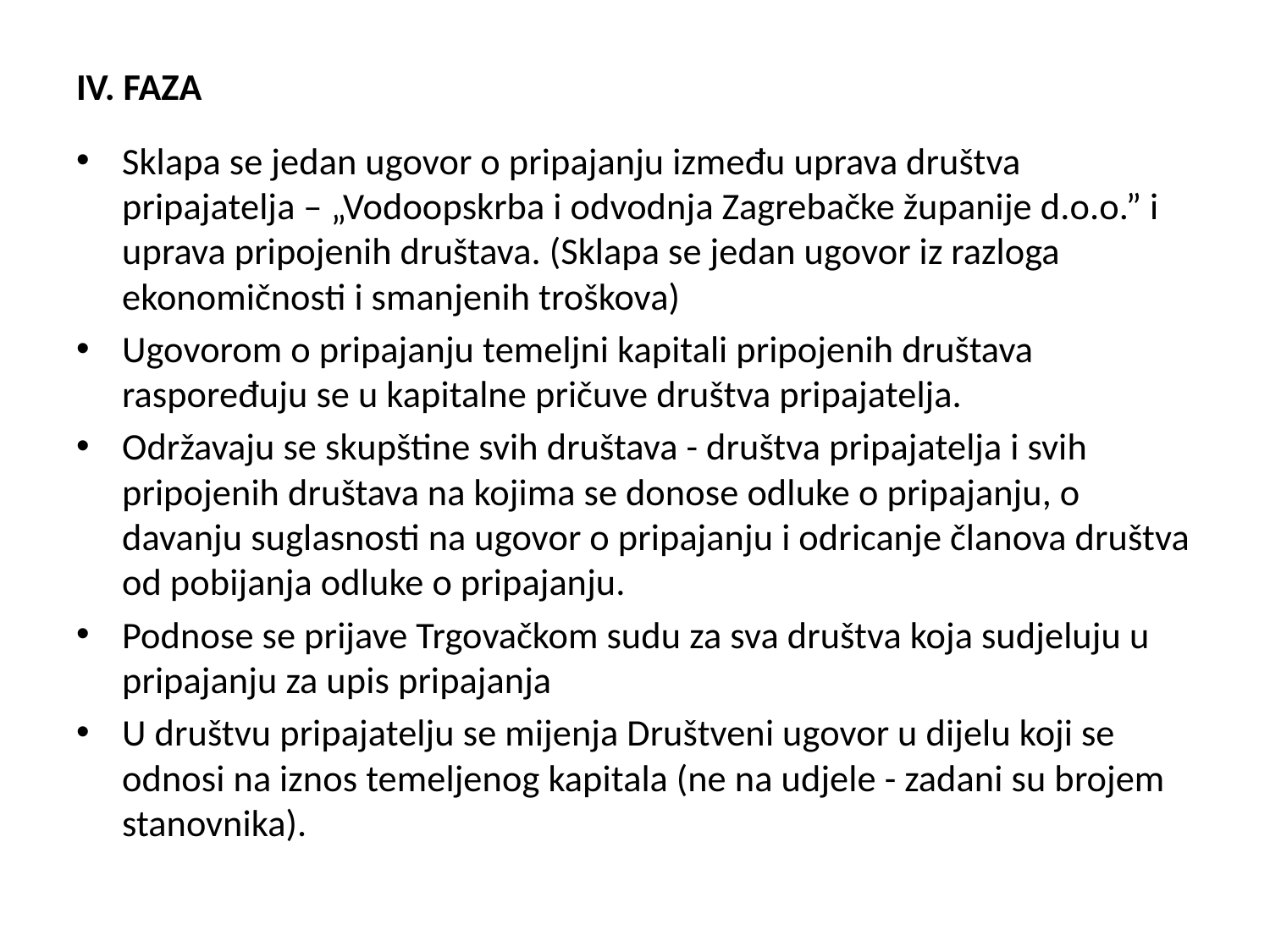

IV. FAZA

Sklapa se jedan ugovor o pripajanju između uprava društva pripajatelja – „Vodoopskrba i odvodnja Zagrebačke županije d.o.o.” i uprava pripojenih društava. (Sklapa se jedan ugovor iz razloga ekonomičnosti i smanjenih troškova)
Ugovorom o pripajanju temeljni kapitali pripojenih društava raspoređuju se u kapitalne pričuve društva pripajatelja.
Održavaju se skupštine svih društava - društva pripajatelja i svih pripojenih društava na kojima se donose odluke o pripajanju, o davanju suglasnosti na ugovor o pripajanju i odricanje članova društva od pobijanja odluke o pripajanju.
Podnose se prijave Trgovačkom sudu za sva društva koja sudjeluju u pripajanju za upis pripajanja
U društvu pripajatelju se mijenja Društveni ugovor u dijelu koji se odnosi na iznos temeljenog kapitala (ne na udjele - zadani su brojem stanovnika).